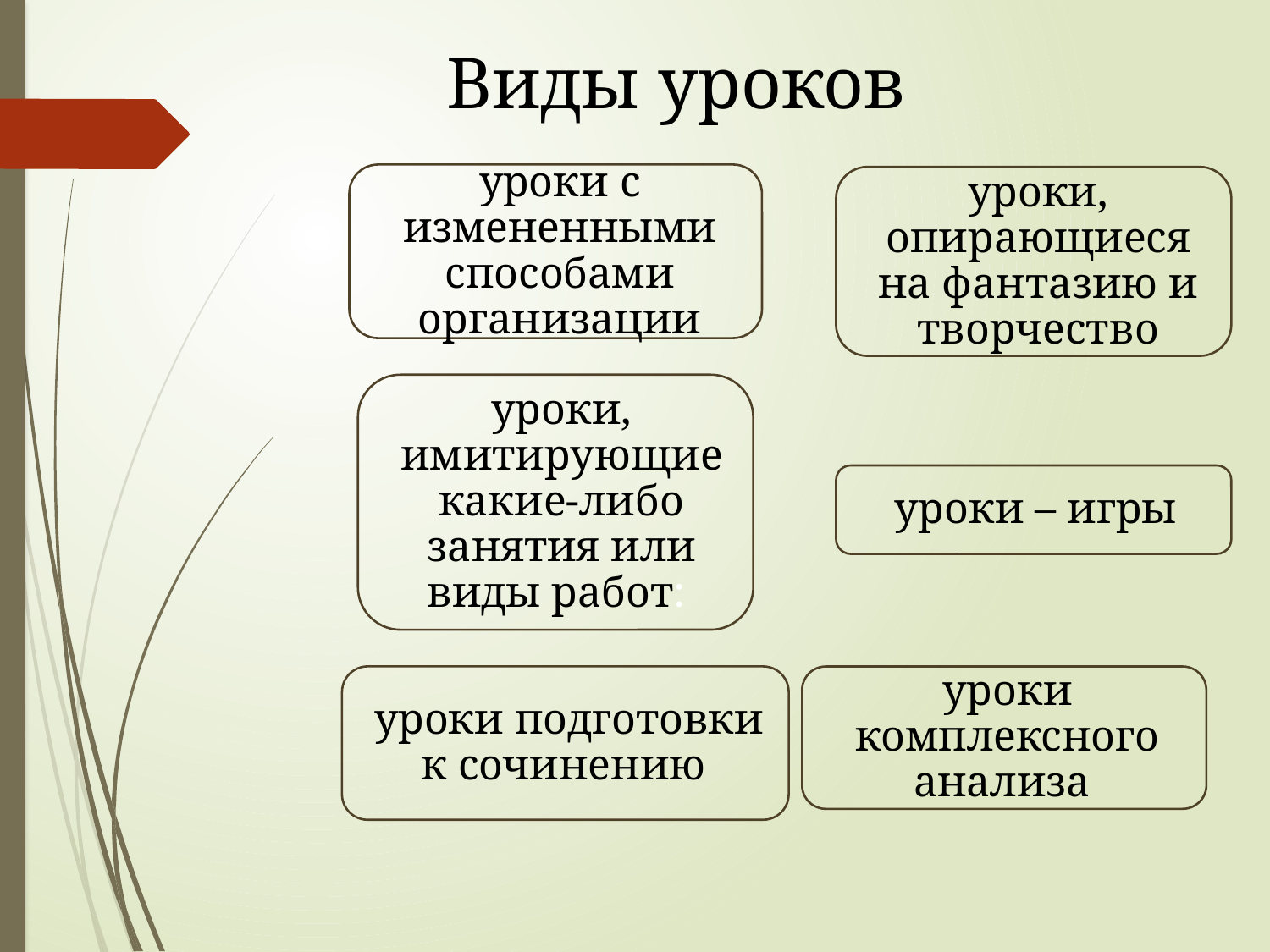

Виды уроков
уроки с измененными способами организации
уроки, опирающиеся на фантазию и творчество
уроки, имитирующие какие-либо занятия или виды работ:
уроки – игры
уроки подготовки к сочинению
уроки комплексного анализа